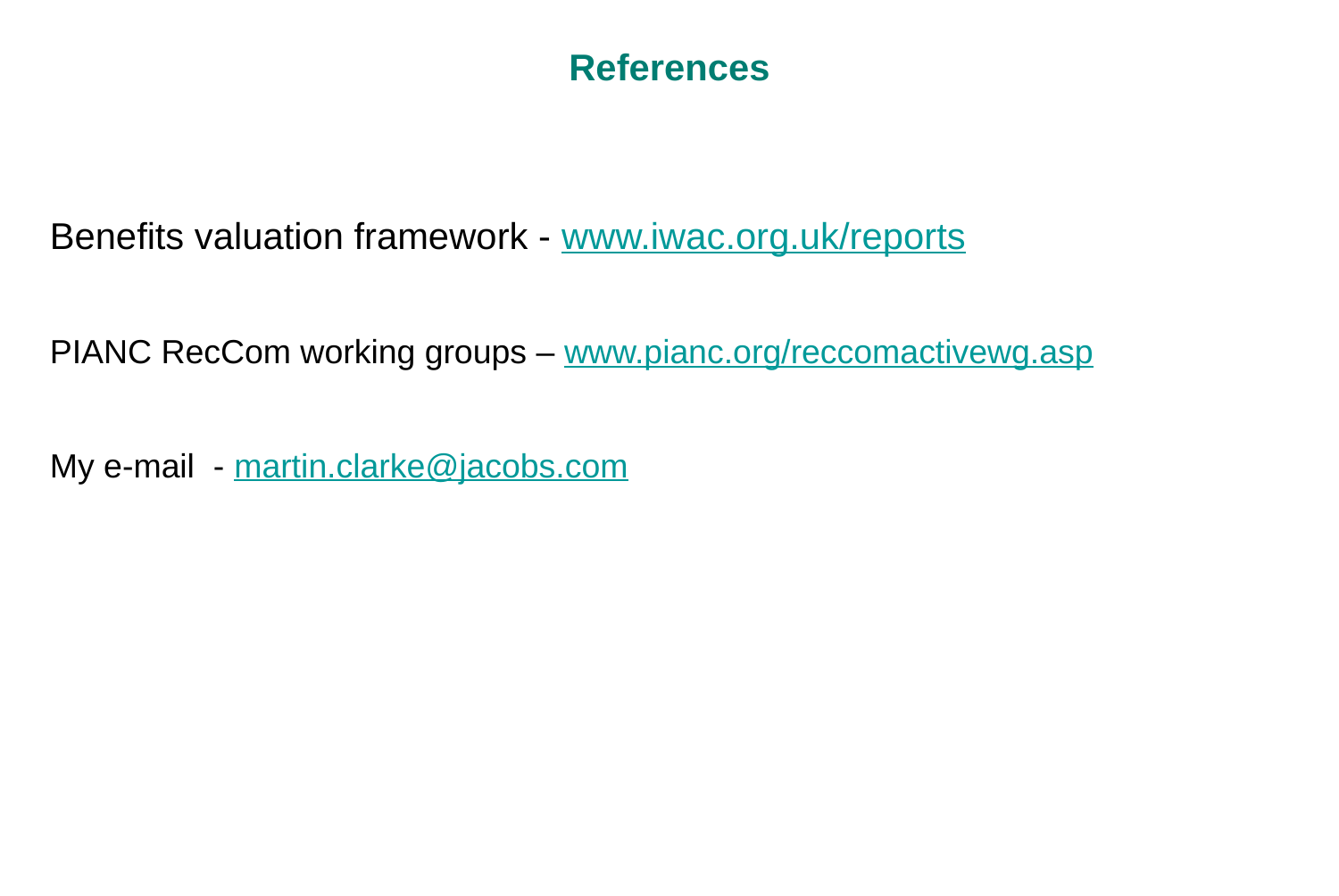

References
Benefits valuation framework - www.iwac.org.uk/reports

PIANC RecCom working groups – www.pianc.org/reccomactivewg.asp

My e-mail  - martin.clarke@jacobs.com